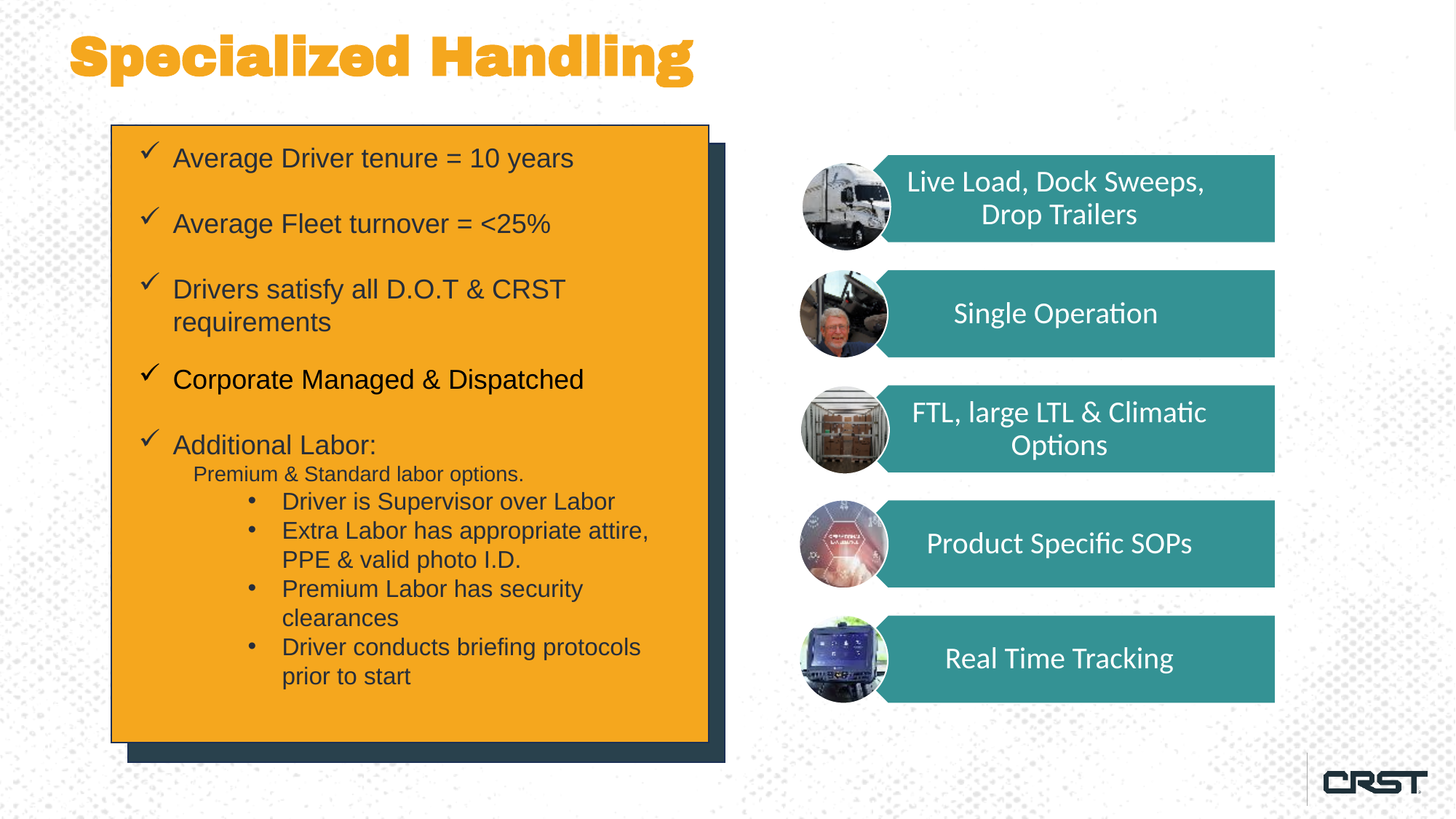

Specialized Handling

Average Driver tenure = 10 years

Average Fleet turnover = <25%

Drivers satisfy all D.O.T & CRST requirements

Corporate Managed & Dispatched

Additional Labor:
Premium & Standard labor options.
Driver is Supervisor over Labor
Extra Labor has appropriate attire, PPE & valid photo I.D.
Premium Labor has security clearances
Driver conducts briefing protocols prior to start

Live Load, Dock Sweeps,  Drop Trailers
Single Operation
FTL, large LTL & Climatic Options
Product Specific SOPs
Real Time Tracking